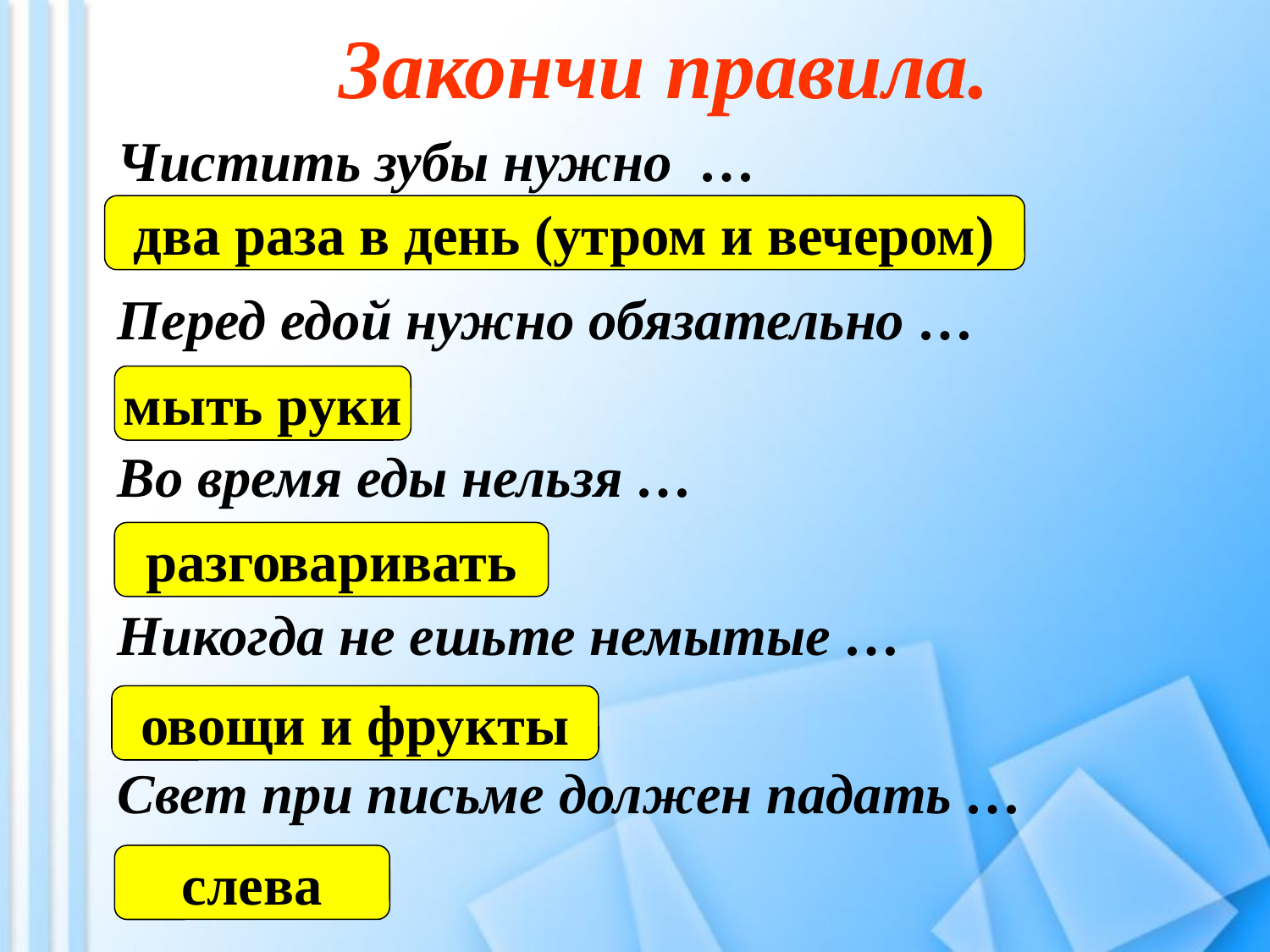

# Закончи правила.
Чистить зубы нужно  …

Перед едой нужно обязательно …

Во время еды нельзя …

Никогда не ешьте немытые …

Свет при письме должен падать …
два раза в день (утром и вечером)
мыть руки
разговаривать
овощи и фрукты
слева